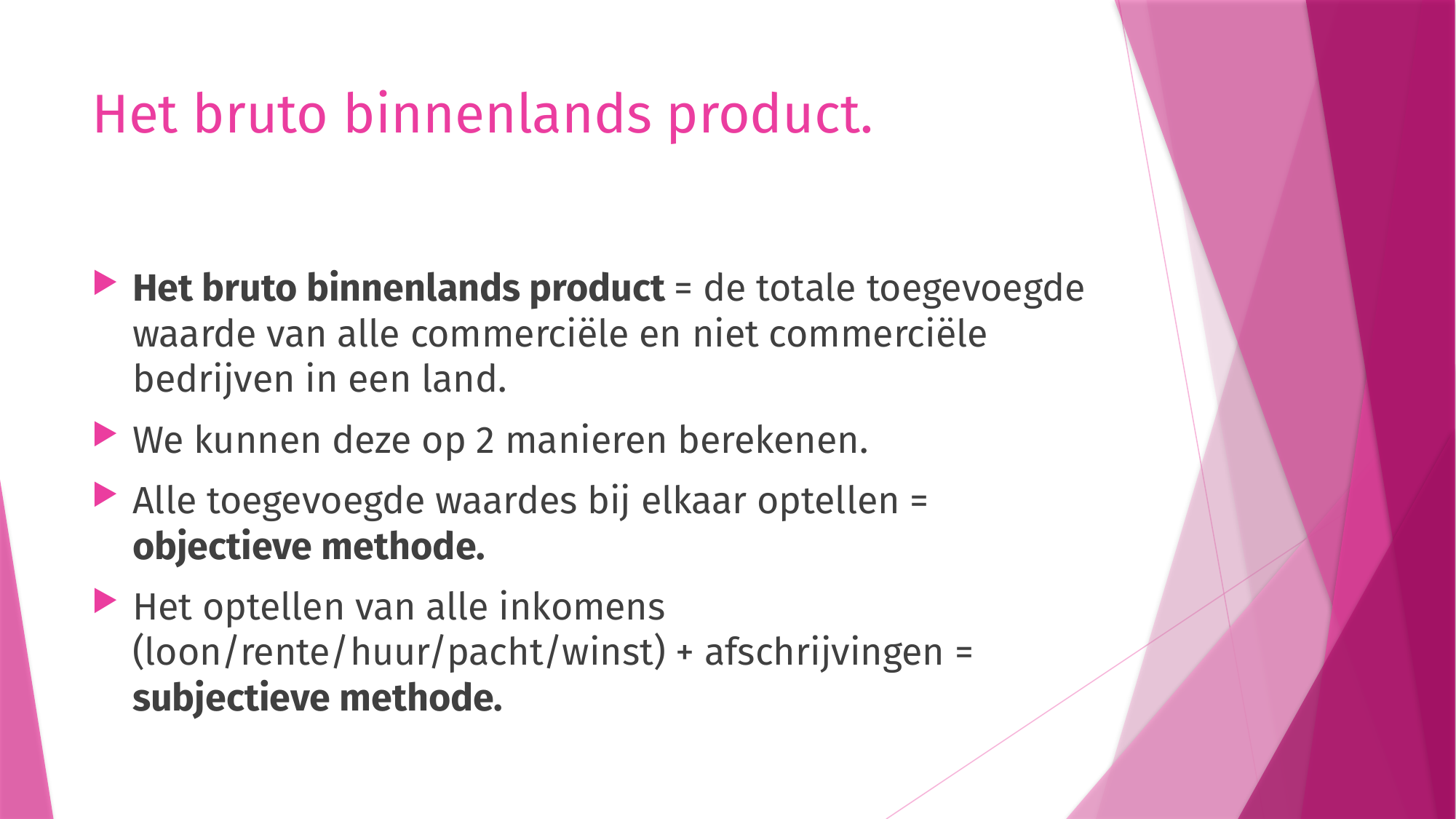

# Het bruto binnenlands product.
Het bruto binnenlands product = de totale toegevoegde waarde van alle commerciële en niet commerciële bedrijven in een land.
We kunnen deze op 2 manieren berekenen.
Alle toegevoegde waardes bij elkaar optellen = objectieve methode.
Het optellen van alle inkomens (loon/rente/huur/pacht/winst) + afschrijvingen = subjectieve methode.